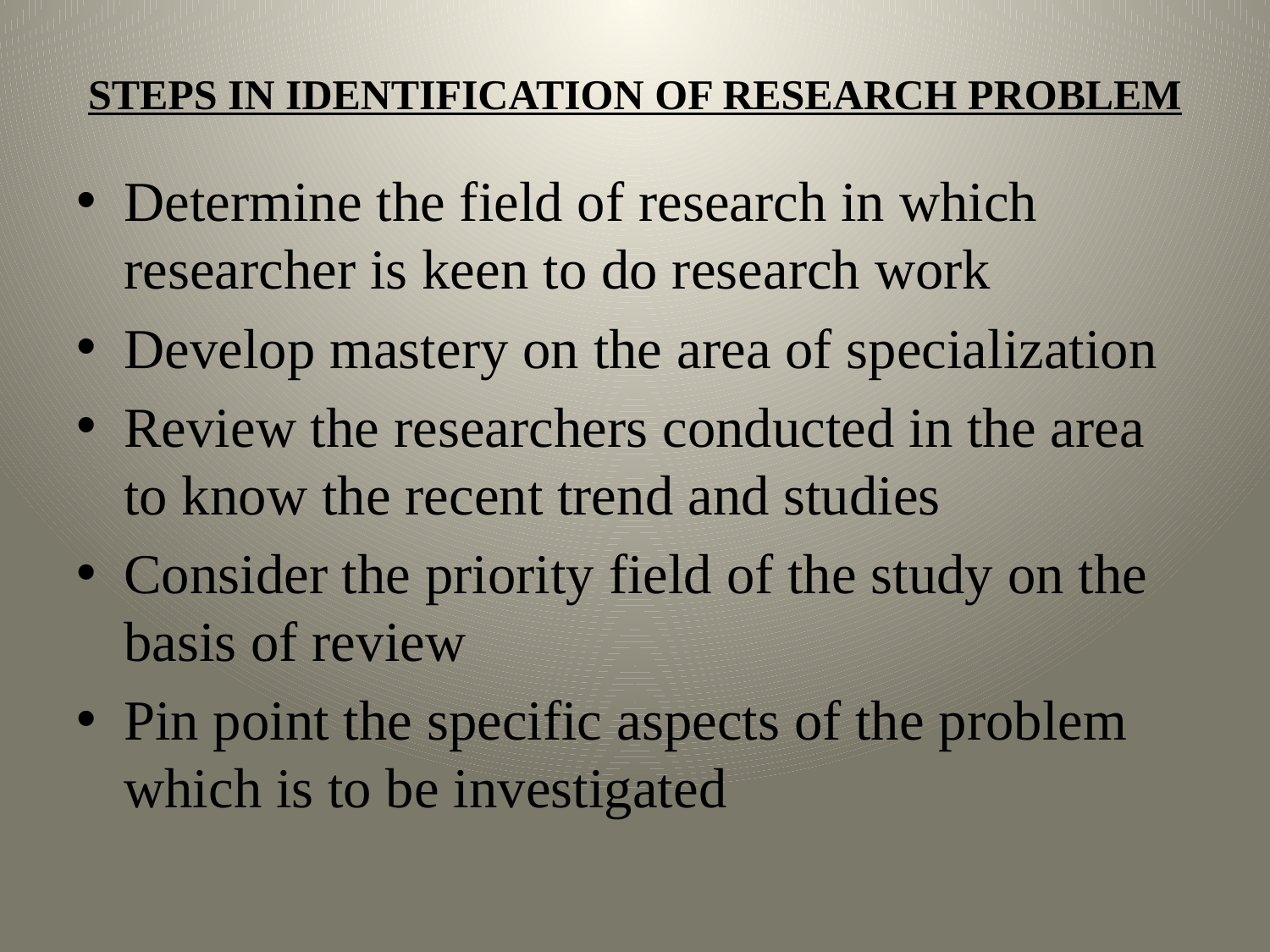

# STEPS IN IDENTIFICATION OF RESEARCH PROBLEM
Determine the field of research in which researcher is keen to do research work
Develop mastery on the area of specialization
Review the researchers conducted in the area to know the recent trend and studies
Consider the priority field of the study on the basis of review
Pin point the specific aspects of the problem which is to be investigated